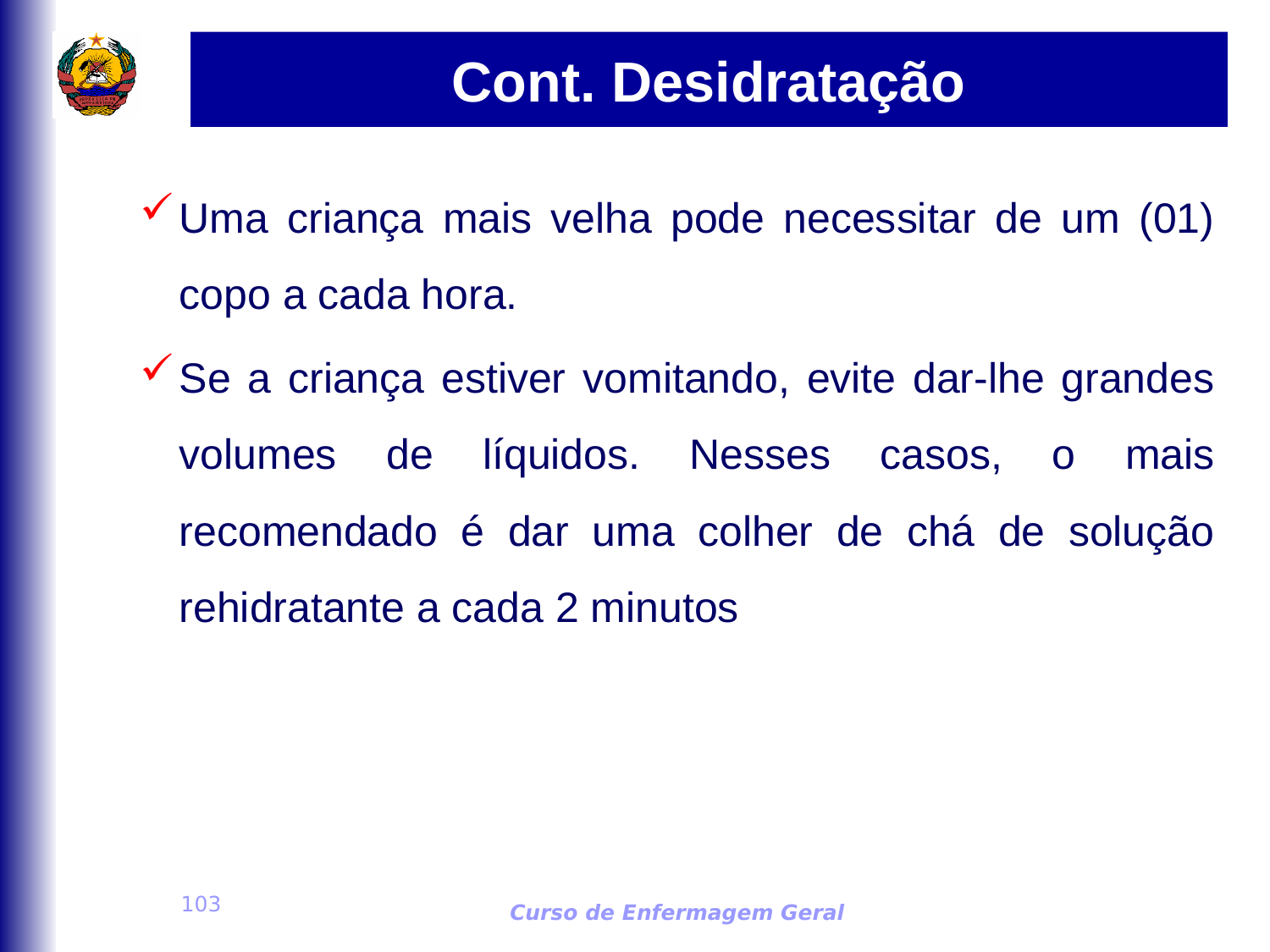

# Cont. Desidratação
Uma criança mais velha pode necessitar de um (01) copo a cada hora.
Se a criança estiver vomitando, evite dar-lhe grandes volumes de líquidos. Nesses casos, o mais recomendado é dar uma colher de chá de solução rehidratante a cada 2 minutos
103
Curso de Enfermagem Geral